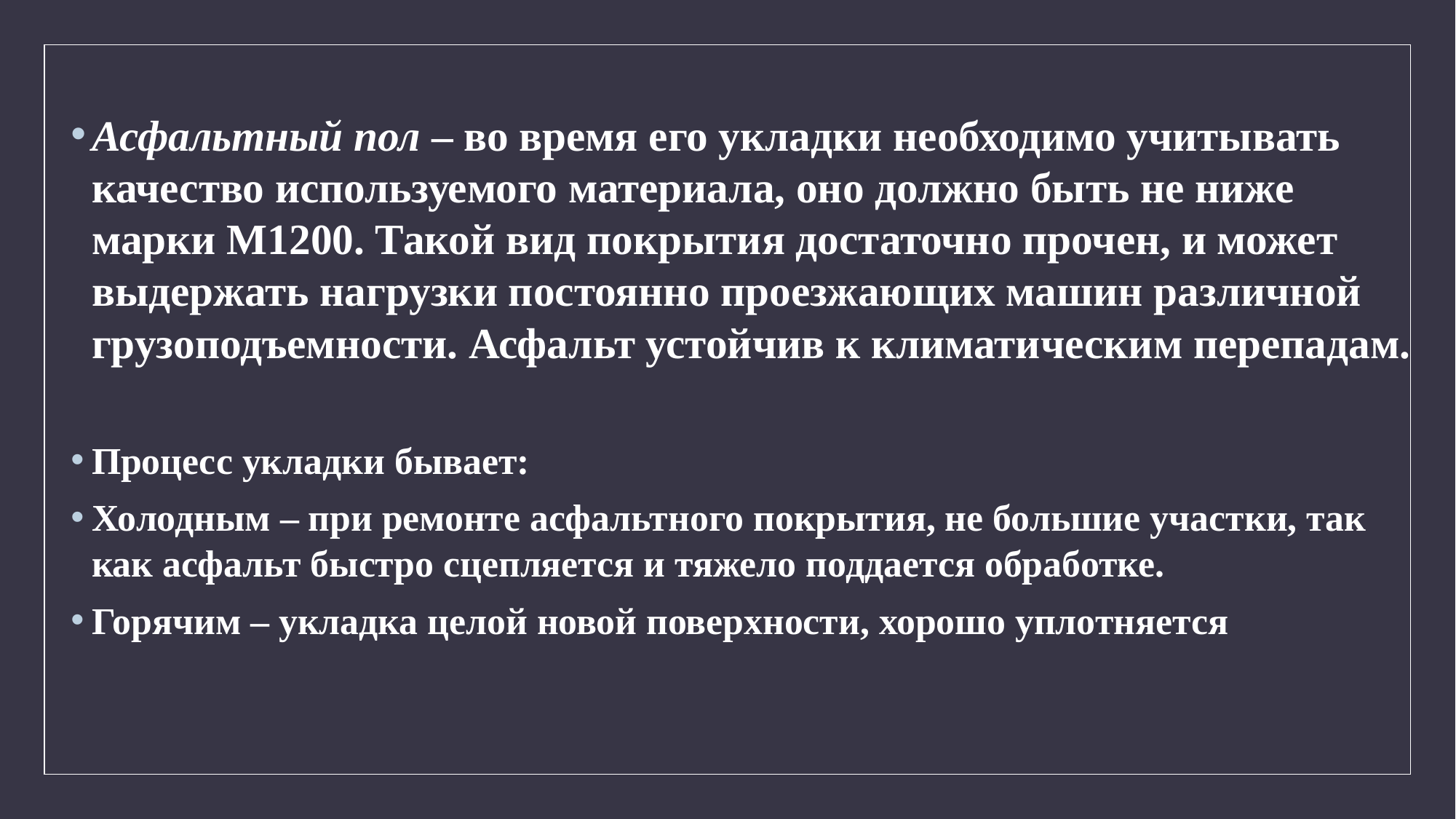

Асфальтный пол – во время его укладки необходимо учитывать качество используемого материала, оно должно быть не ниже марки М1200. Такой вид покрытия достаточно прочен, и может выдержать нагрузки постоянно проезжающих машин различной грузоподъемности. Асфальт устойчив к климатическим перепадам.

Процесс укладки бывает:
Холодным – при ремонте асфальтного покрытия, не большие участки, так как асфальт быстро сцепляется и тяжело поддается обработке.
Горячим – укладка целой новой поверхности, хорошо уплотняется